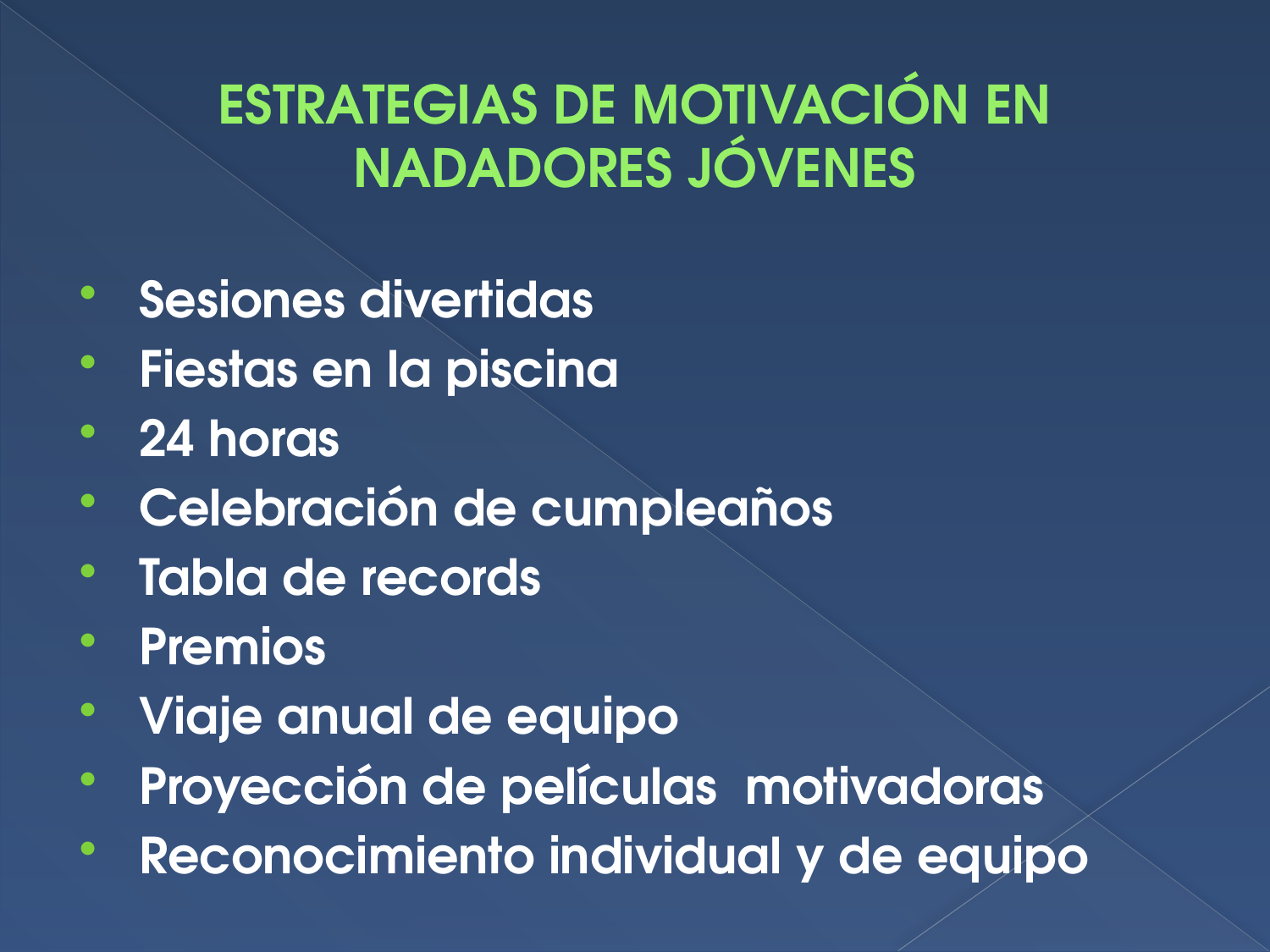

# ESTRATEGIAS DE MOTIVACIÓN EN NADADORES JÓVENES
Sesiones divertidas
Fiestas en la piscina
24 horas
Celebración de cumpleaños
Tabla de records
Premios
Viaje anual de equipo
Proyección de películas  motivadoras
Reconocimiento individual y de equipo